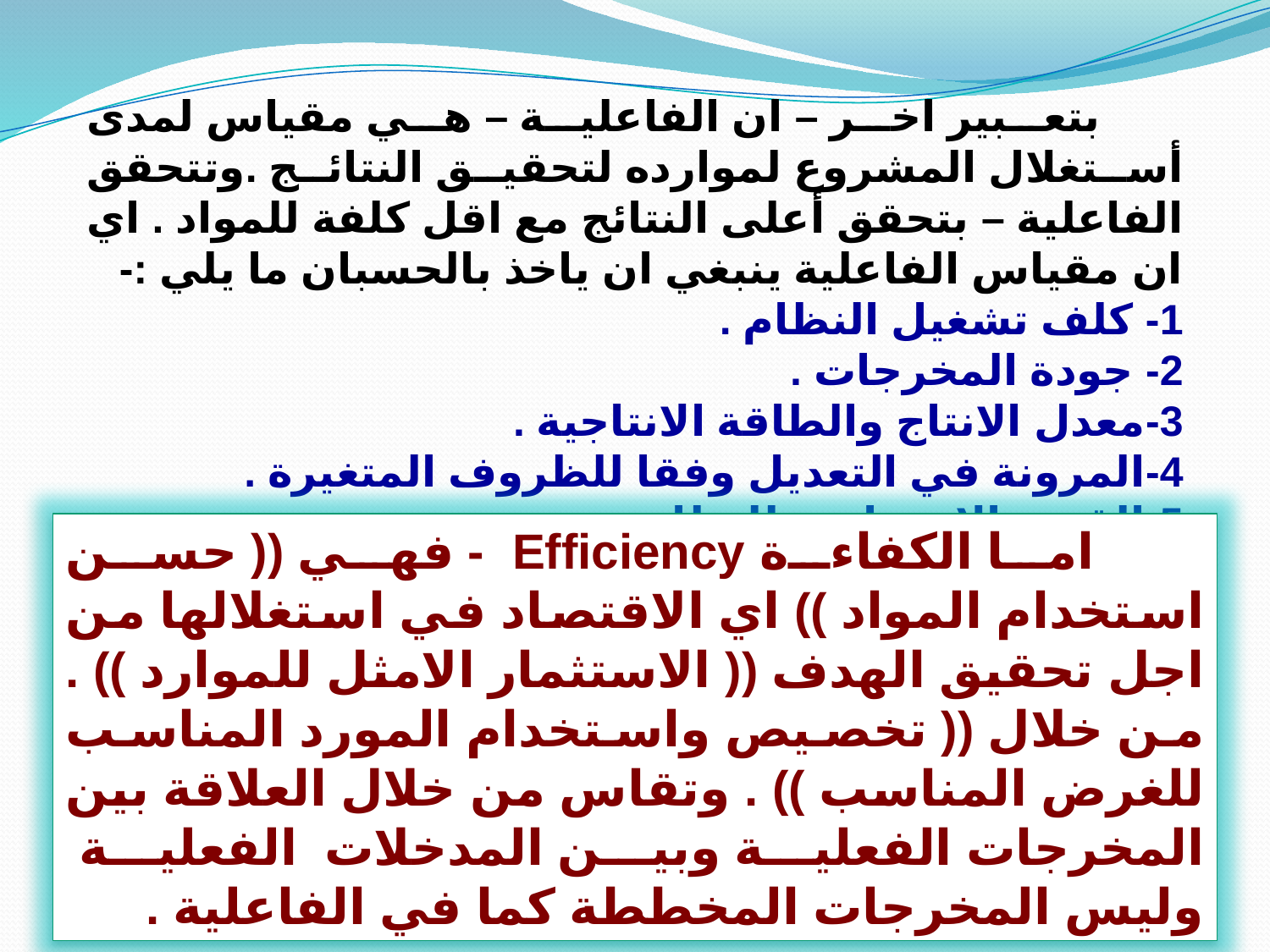

بتعبير اخر – ان الفاعلية – هي مقياس لمدى أستغلال المشروع لموارده لتحقيق النتائج .وتتحقق الفاعلية – بتحقق أعلى النتائج مع اقل كلفة للمواد . اي ان مقياس الفاعلية ينبغي ان ياخذ بالحسبان ما يلي :-
1- كلف تشغيل النظام .
2- جودة المخرجات .
3-معدل الانتاج والطاقة الانتاجية .
4-المرونة في التعديل وفقا للظروف المتغيرة .
5-القيمة الاجتماعية للنظام .
        اما الكفاءة Efficiency  - فهي (( حسن استخدام المواد )) اي الاقتصاد في استغلالها من اجل تحقيق الهدف (( الاستثمار الامثل للموارد )) . من خلال (( تخصيص واستخدام المورد المناسب للغرض المناسب )) . وتقاس من خلال العلاقة بين المخرجات الفعلية وبين المدخلات  الفعلية  وليس المخرجات المخططة كما في الفاعلية .